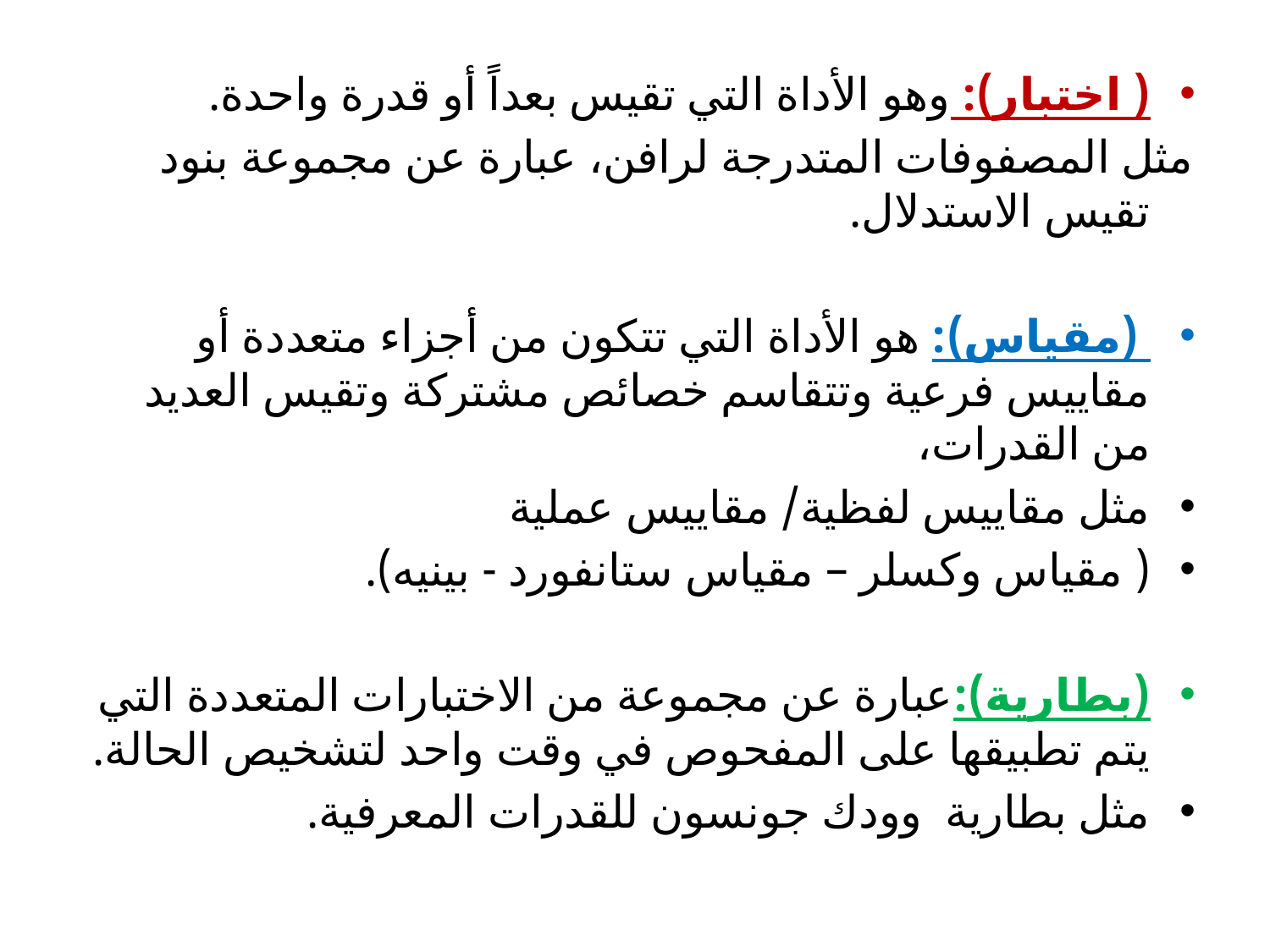

( اختبار): وهو الأداة التي تقيس بعداً أو قدرة واحدة.
مثل المصفوفات المتدرجة لرافن، عبارة عن مجموعة بنود تقيس الاستدلال.

 (مقياس): هو الأداة التي تتكون من أجزاء متعددة أو مقاييس فرعية وتتقاسم خصائص مشتركة وتقيس العديد من القدرات،
مثل مقاييس لفظية/ مقاييس عملية
( مقياس وكسلر – مقياس ستانفورد - بينيه).

(بطارية):عبارة عن مجموعة من الاختبارات المتعددة التي يتم تطبيقها على المفحوص في وقت واحد لتشخيص الحالة.
مثل بطارية  وودك جونسون للقدرات المعرفية.